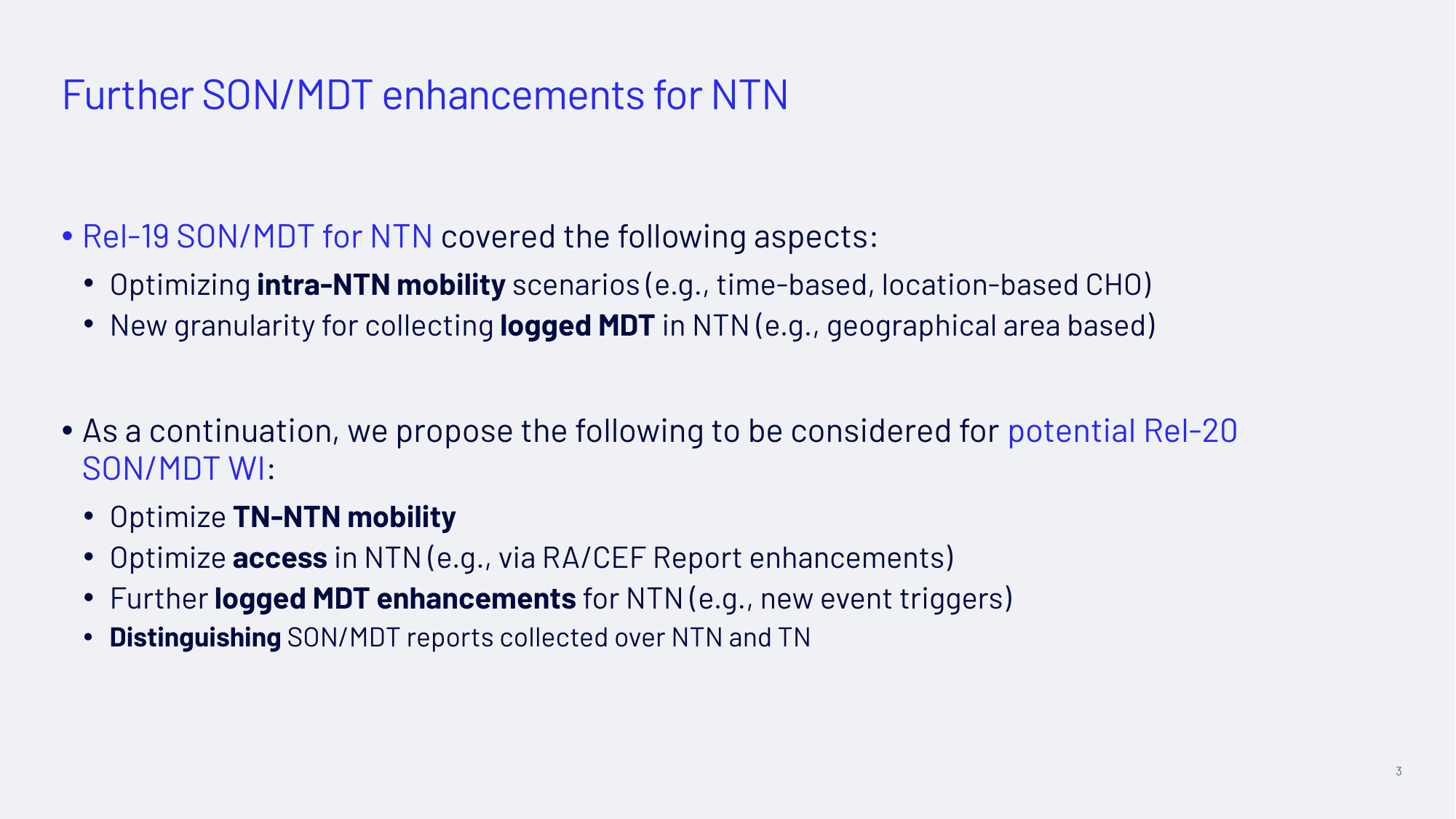

# Further SON/MDT enhancements for NTN

Rel-19 SON/MDT for NTN covered the following aspects:
Optimizing intra-NTN mobility scenarios (e.g., time-based, location-based CHO)
New granularity for collecting logged MDT in NTN (e.g., geographical area based)

As a continuation, we propose the following to be considered for potential Rel-20 SON/MDT WI:
Optimize TN-NTN mobility
Optimize access in NTN (e.g., via RA/CEF Report enhancements)
Further logged MDT enhancements for NTN (e.g., new event triggers)
Distinguishing SON/MDT reports collected over NTN and TN